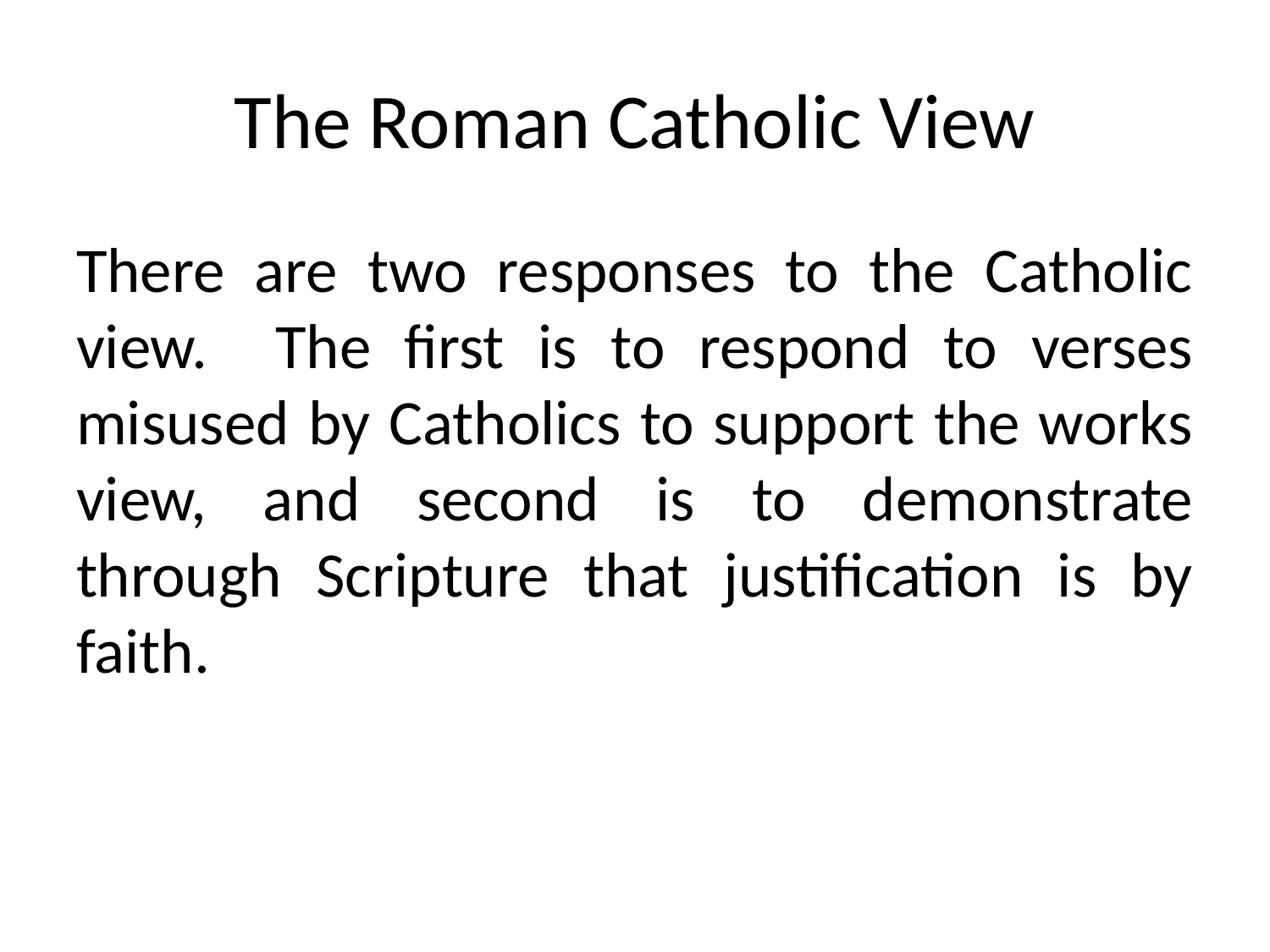

# The Roman Catholic View
There are two responses to the Catholic view.  The first is to respond to verses misused by Catholics to support the works view, and second is to demonstrate through Scripture that justification is by faith.